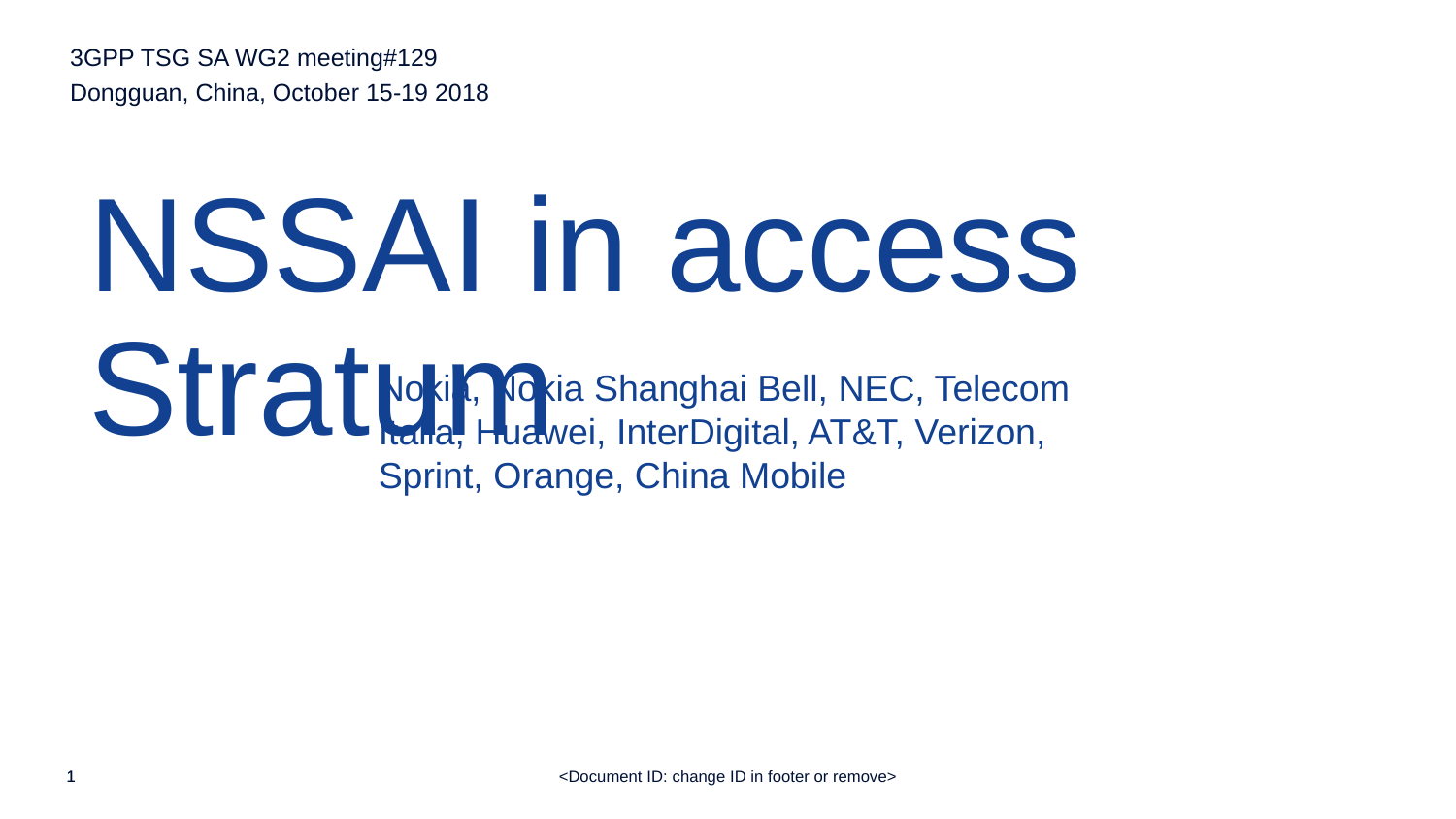

3GPP TSG SA WG2 meeting#129										Tdoc S2-1810389
Dongguan, China, October 15-19 2018
NSSAI in access Stratum
Nokia, Nokia Shanghai Bell, NEC, Telecom Italia, Huawei, InterDigital, AT&T, Verizon, Sprint, Orange, China Mobile
<Document ID: change ID in footer or remove>